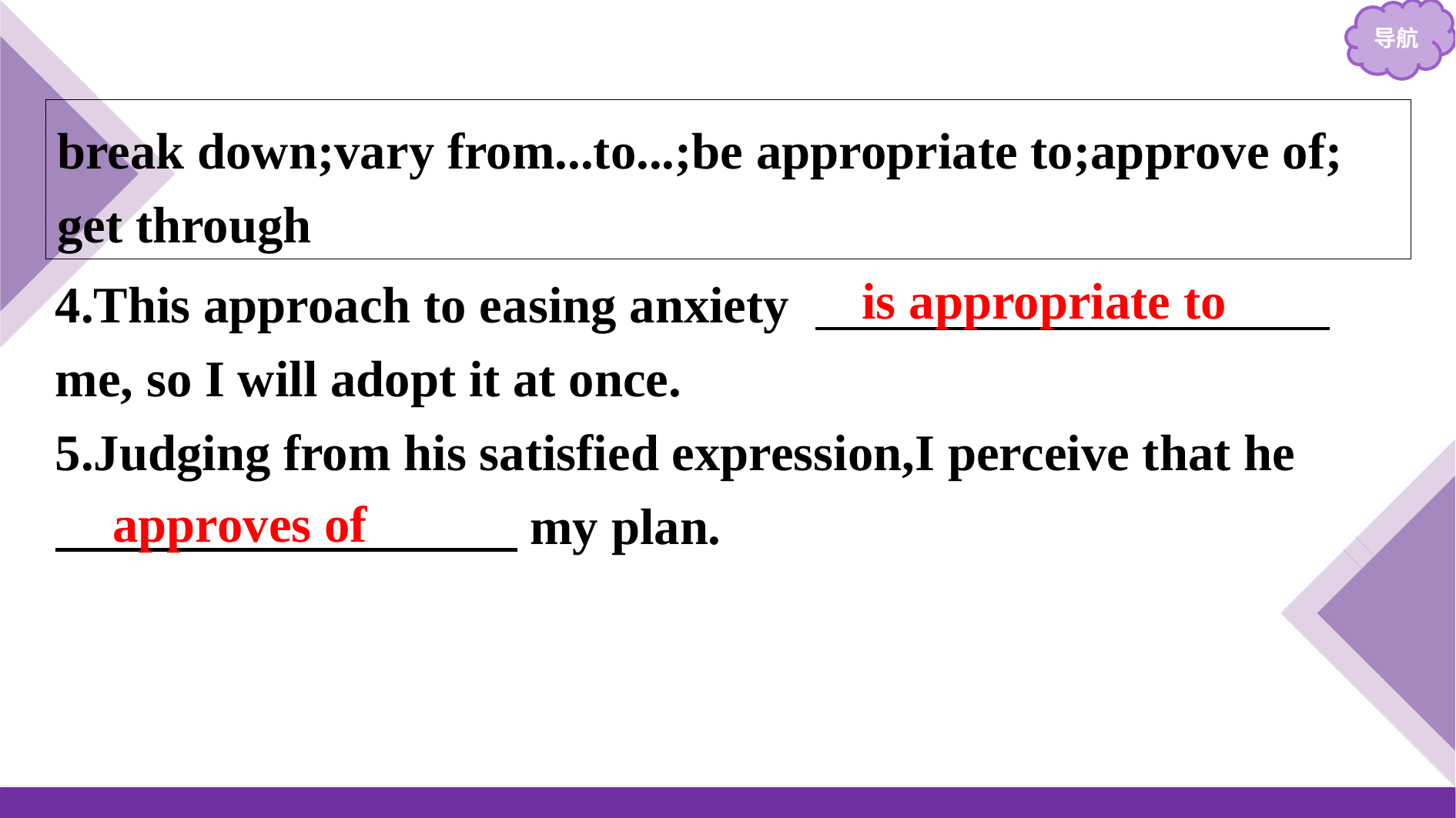

break down;vary from...to...;be appropriate to;approve of; get through
is appropriate to
4.This approach to easing anxiety 　　　　　　　　　　me, so I will adopt it at once.
5.Judging from his satisfied expression,I perceive that he
　　　　　　　　　my plan.
approves of